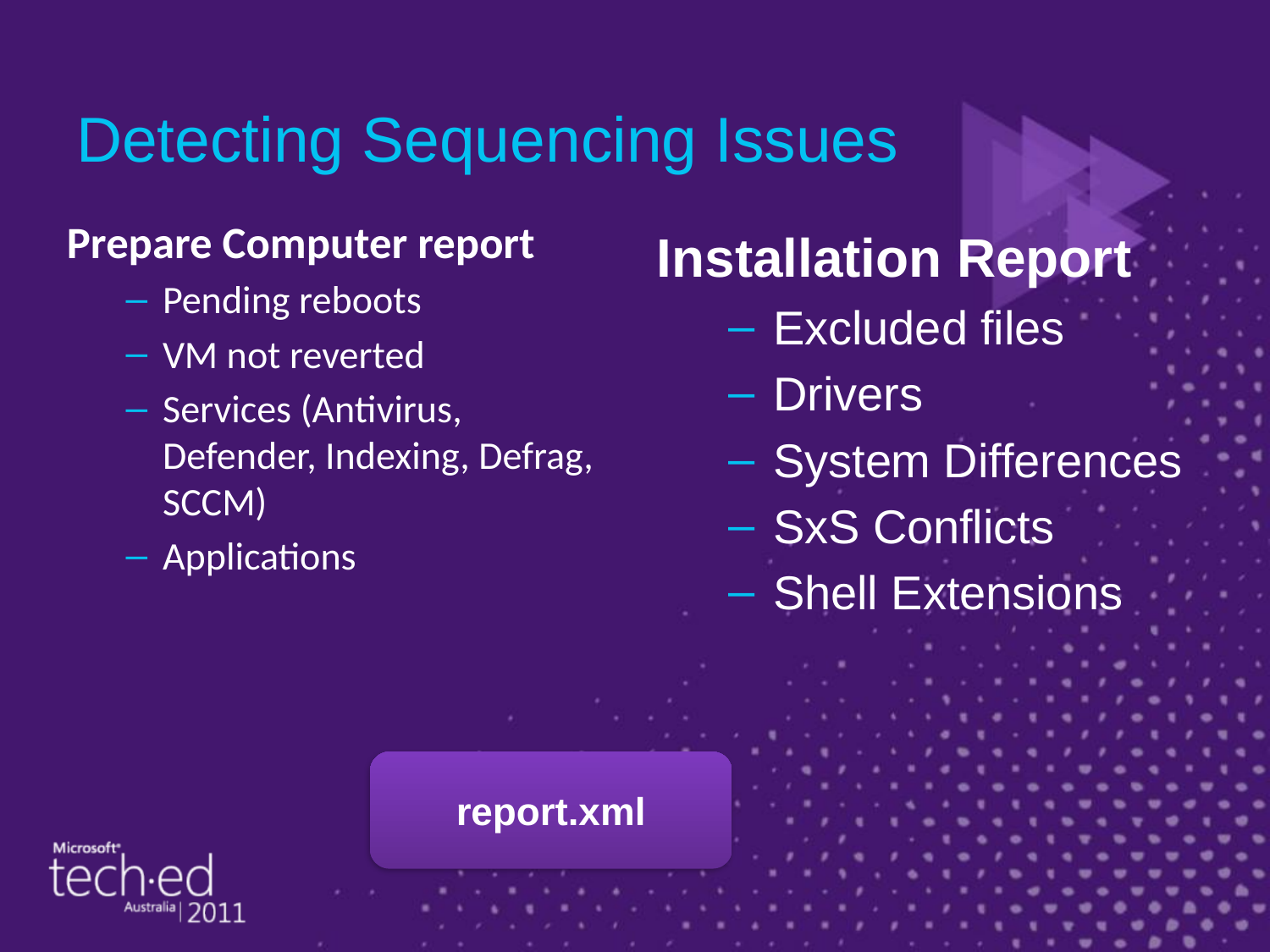

# Detecting Sequencing Issues
Prepare Computer report
Pending reboots
VM not reverted
Services (Antivirus, Defender, Indexing, Defrag, SCCM)
Applications
Installation Report
Excluded files
Drivers
System Differences
SxS Conflicts
Shell Extensions

report.xml